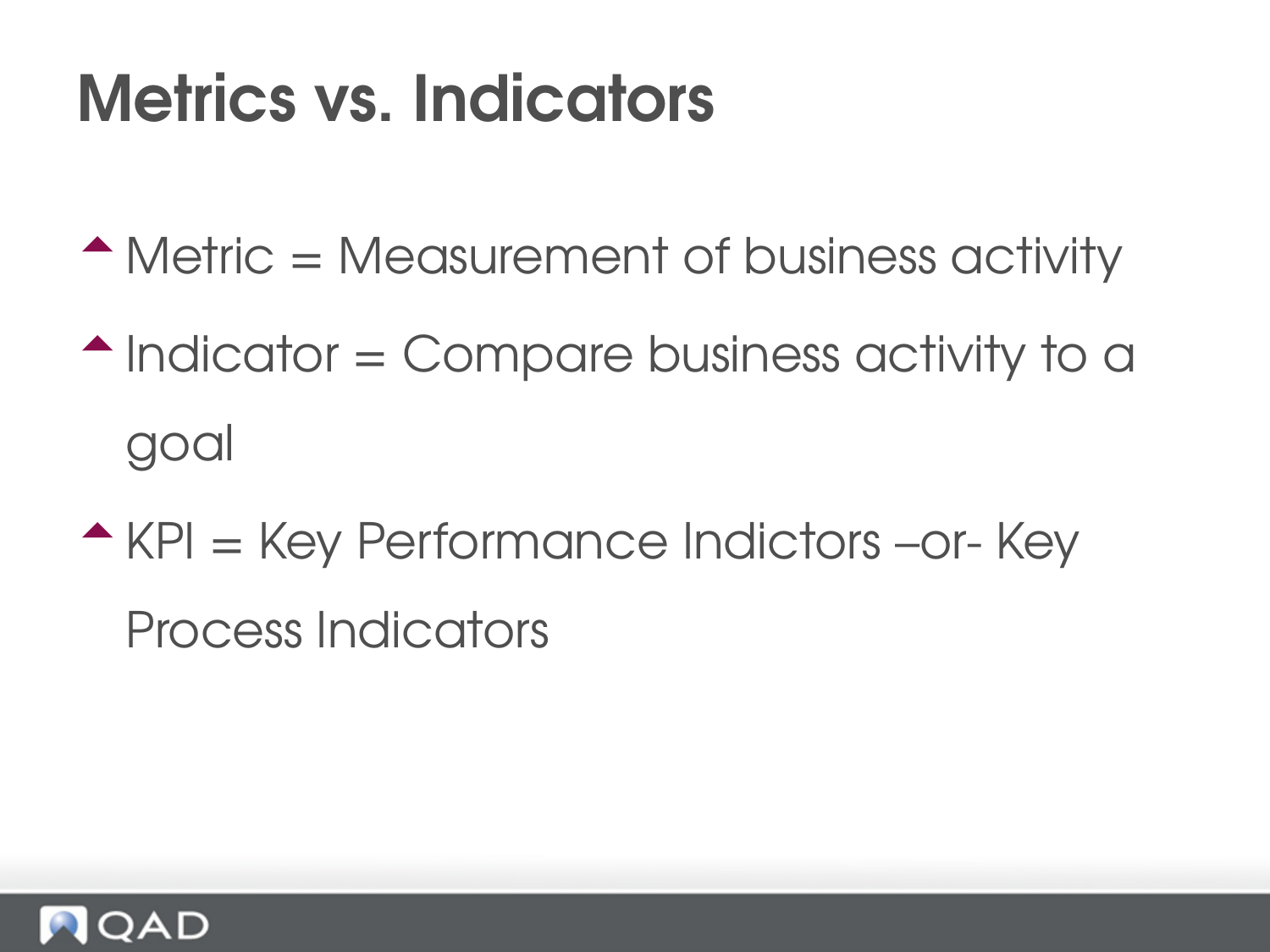

# Metrics vs. Indicators
Metric = Measurement of business activity
Indicator = Compare business activity to a goal
KPI = Key Performance Indictors –or- Key Process Indicators